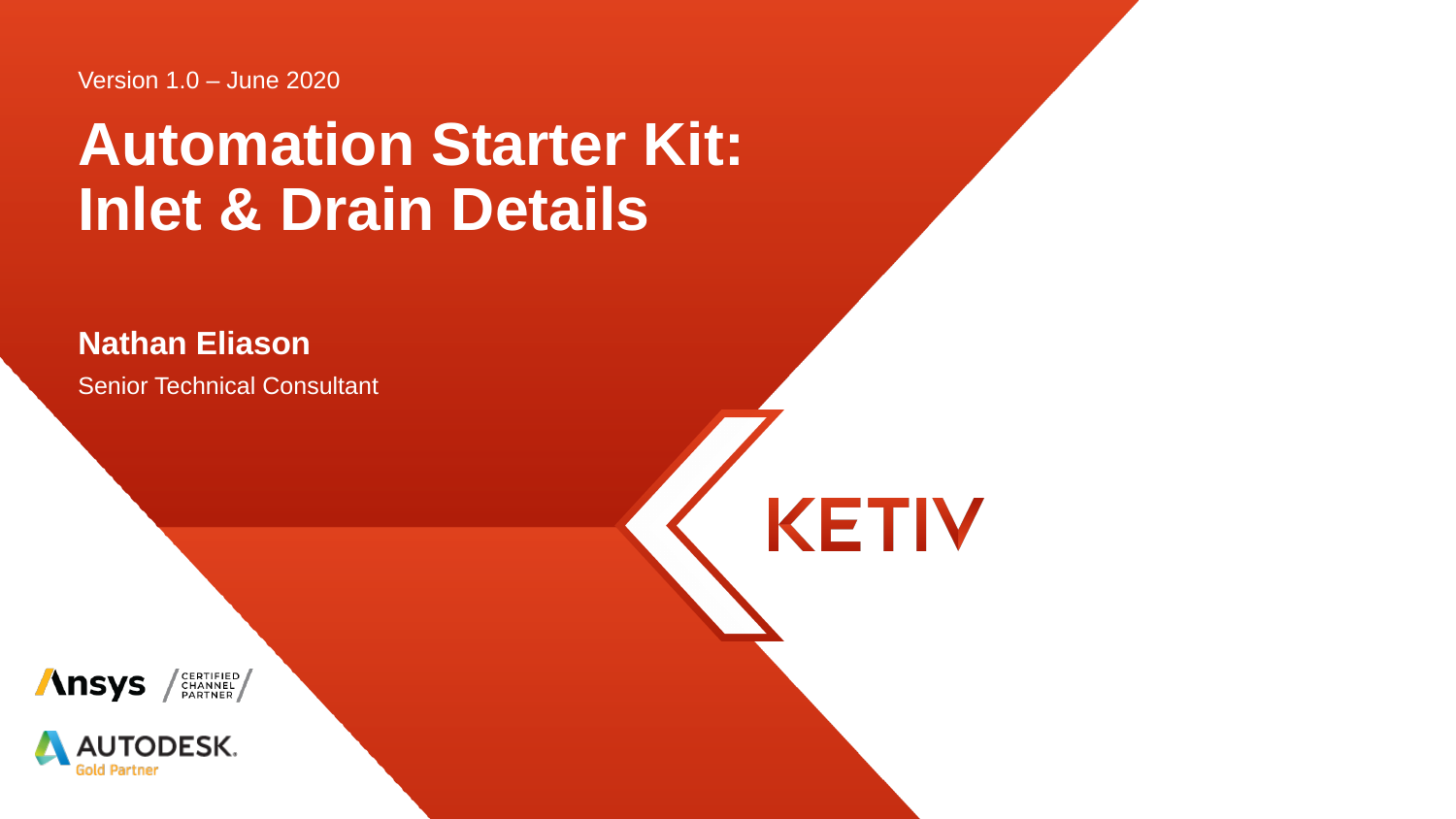

Version 1.0 – June 2020
# Automation Starter Kit: Inlet & Drain Details
Nathan Eliason
Senior Technical Consultant